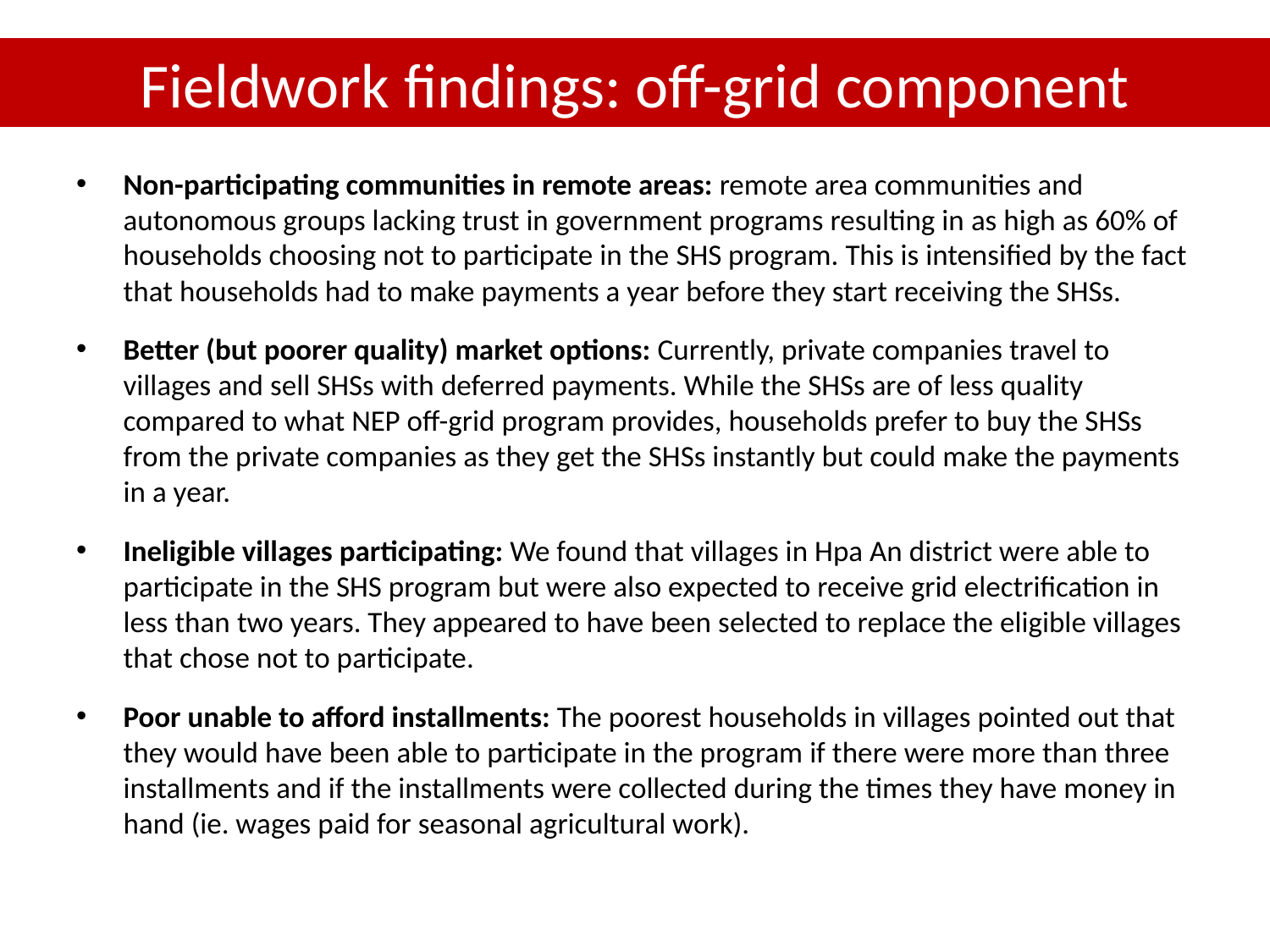

# Fieldwork findings: off-grid component
Non-participating communities in remote areas: remote area communities and autonomous groups lacking trust in government programs resulting in as high as 60% of households choosing not to participate in the SHS program. This is intensified by the fact that households had to make payments a year before they start receiving the SHSs.
Better (but poorer quality) market options: Currently, private companies travel to villages and sell SHSs with deferred payments. While the SHSs are of less quality compared to what NEP off-grid program provides, households prefer to buy the SHSs from the private companies as they get the SHSs instantly but could make the payments in a year.
Ineligible villages participating: We found that villages in Hpa An district were able to participate in the SHS program but were also expected to receive grid electrification in less than two years. They appeared to have been selected to replace the eligible villages that chose not to participate.
Poor unable to afford installments: The poorest households in villages pointed out that they would have been able to participate in the program if there were more than three installments and if the installments were collected during the times they have money in hand (ie. wages paid for seasonal agricultural work).